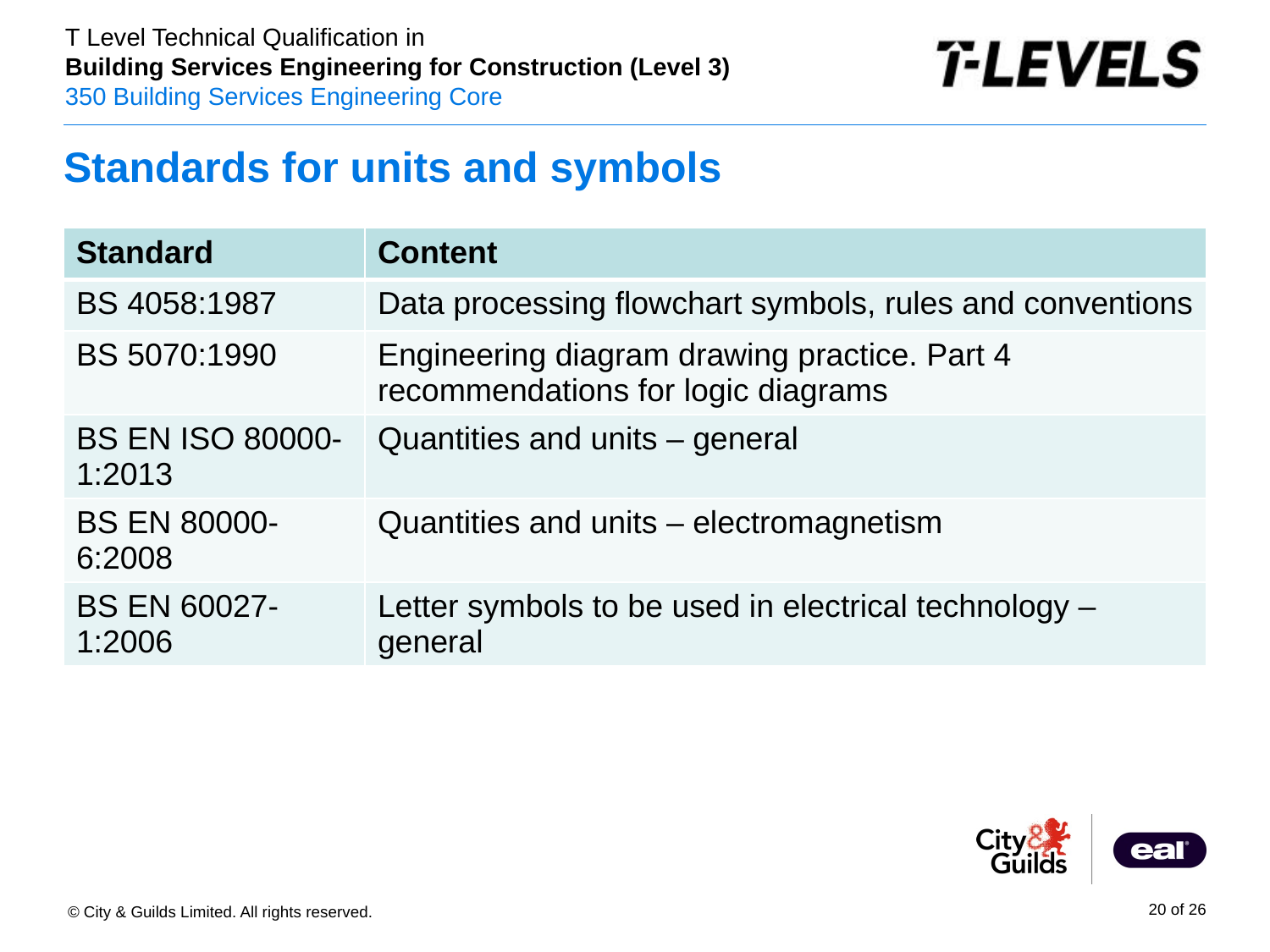

# Standards for units and symbols
| Standard | Content |
| --- | --- |
| BS 4058:1987 | Data processing flowchart symbols, rules and conventions |
| BS 5070:1990 | Engineering diagram drawing practice. Part 4 recommendations for logic diagrams |
| BS EN ISO 80000-1:2013 | Quantities and units – general |
| BS EN 80000-6:2008 | Quantities and units – electromagnetism |
| BS EN 60027-1:2006 | Letter symbols to be used in electrical technology – general |